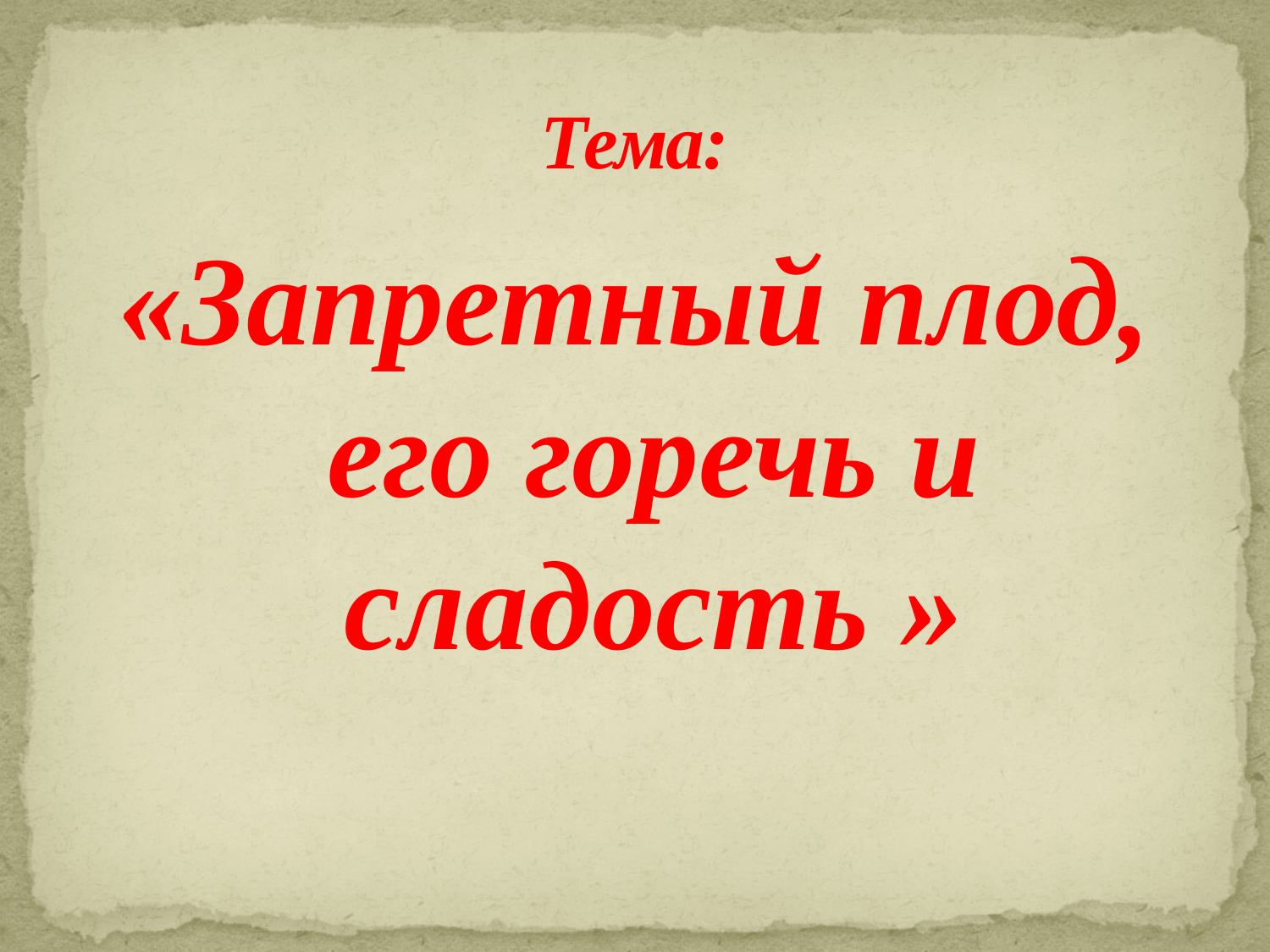

# Тема:
«Запретный плод, его горечь и сладость »